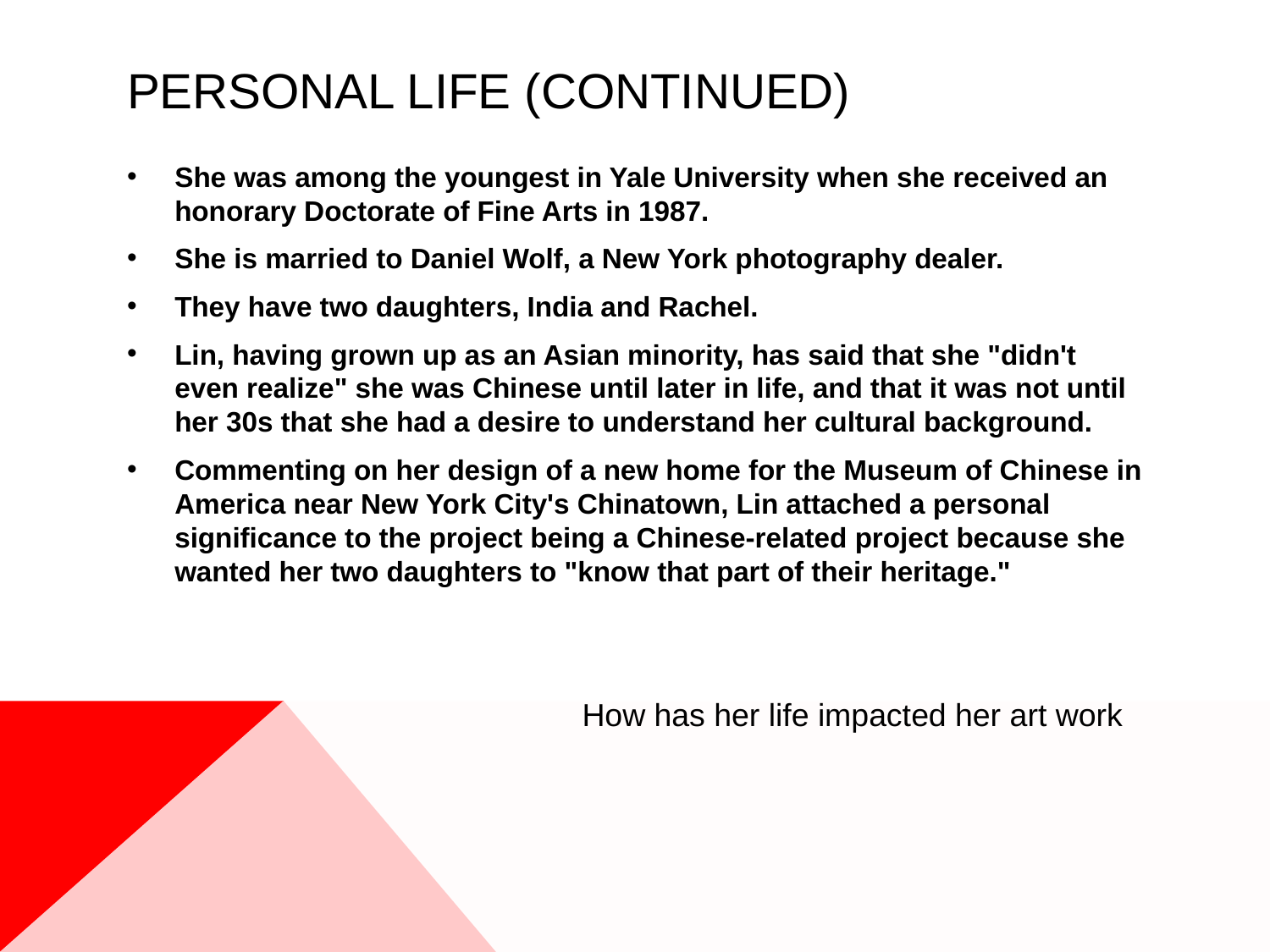

# Personal Life (Continued)
She was among the youngest in Yale University when she received an honorary Doctorate of Fine Arts in 1987.
She is married to Daniel Wolf, a New York photography dealer.
They have two daughters, India and Rachel.
Lin, having grown up as an Asian minority, has said that she "didn't even realize" she was Chinese until later in life, and that it was not until her 30s that she had a desire to understand her cultural background.
Commenting on her design of a new home for the Museum of Chinese in America near New York City's Chinatown, Lin attached a personal significance to the project being a Chinese-related project because she wanted her two daughters to "know that part of their heritage."
How has her life impacted her art work